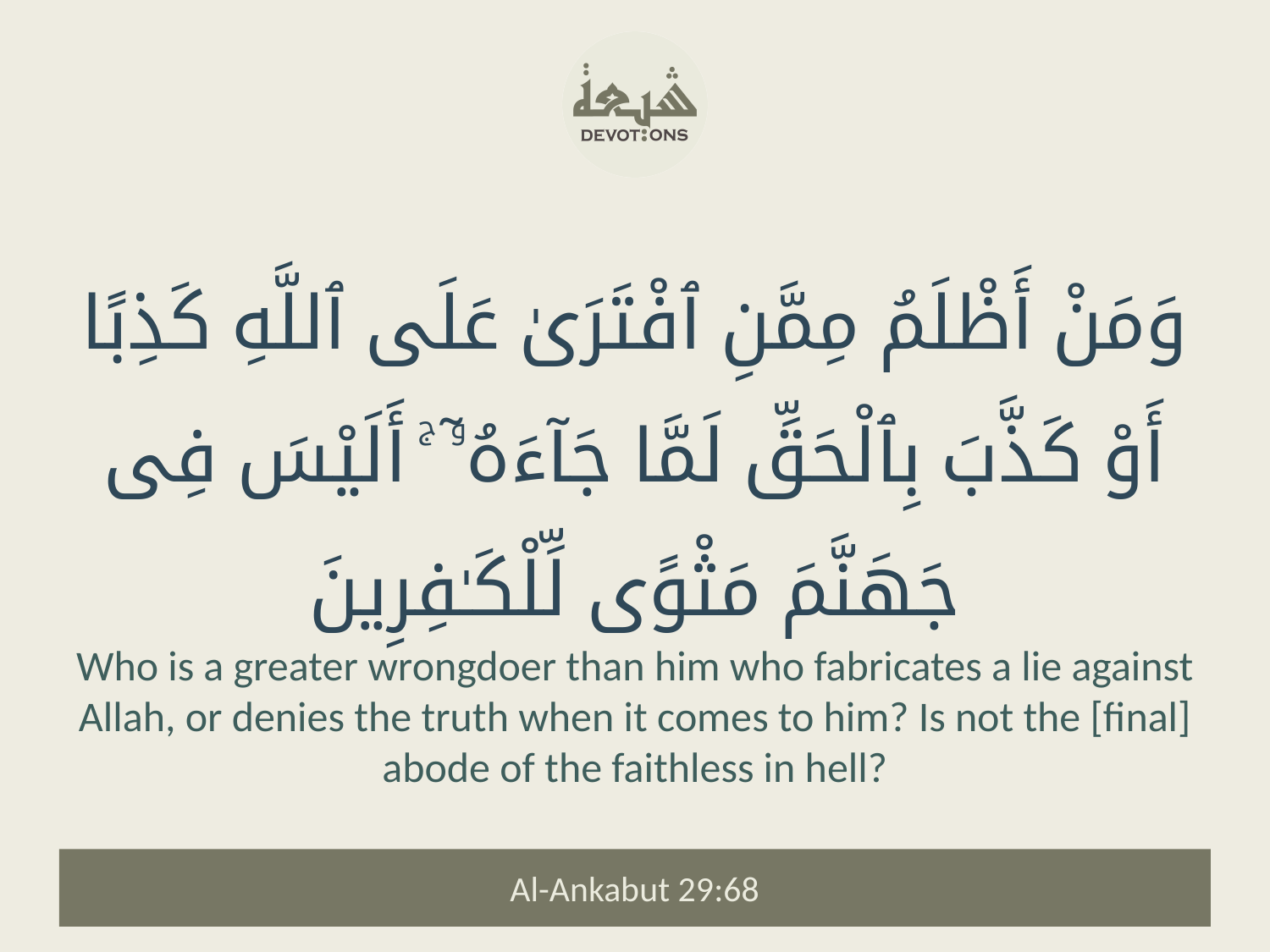

وَمَنْ أَظْلَمُ مِمَّنِ ٱفْتَرَىٰ عَلَى ٱللَّهِ كَذِبًا أَوْ كَذَّبَ بِٱلْحَقِّ لَمَّا جَآءَهُۥٓ ۚ أَلَيْسَ فِى جَهَنَّمَ مَثْوًى لِّلْكَـٰفِرِينَ
Who is a greater wrongdoer than him who fabricates a lie against Allah, or denies the truth when it comes to him? Is not the [final] abode of the faithless in hell?
Al-Ankabut 29:68